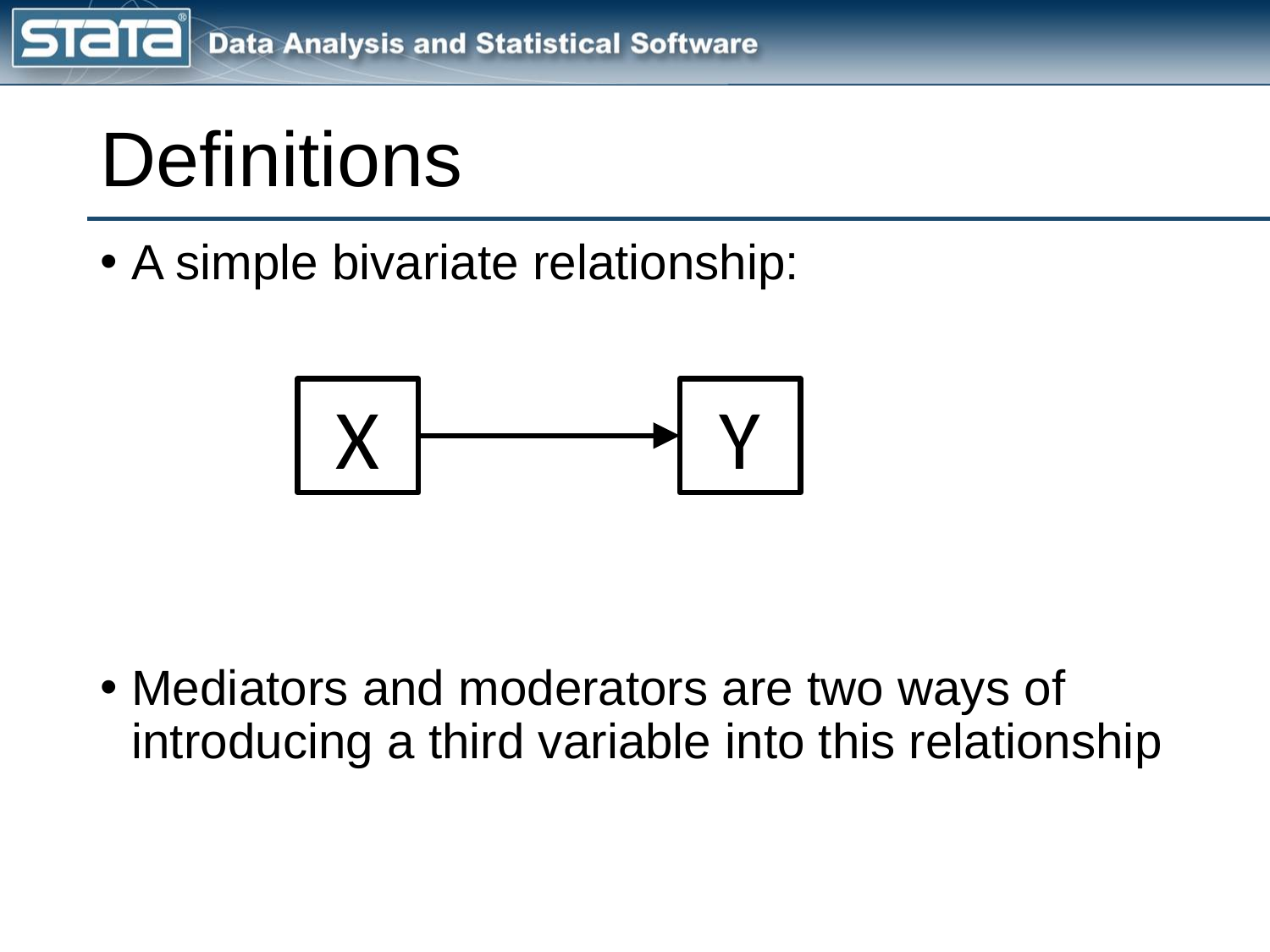

# Definitions
A simple bivariate relationship:

Mediators and moderators are two ways of introducing a third variable into this relationship

X
Y